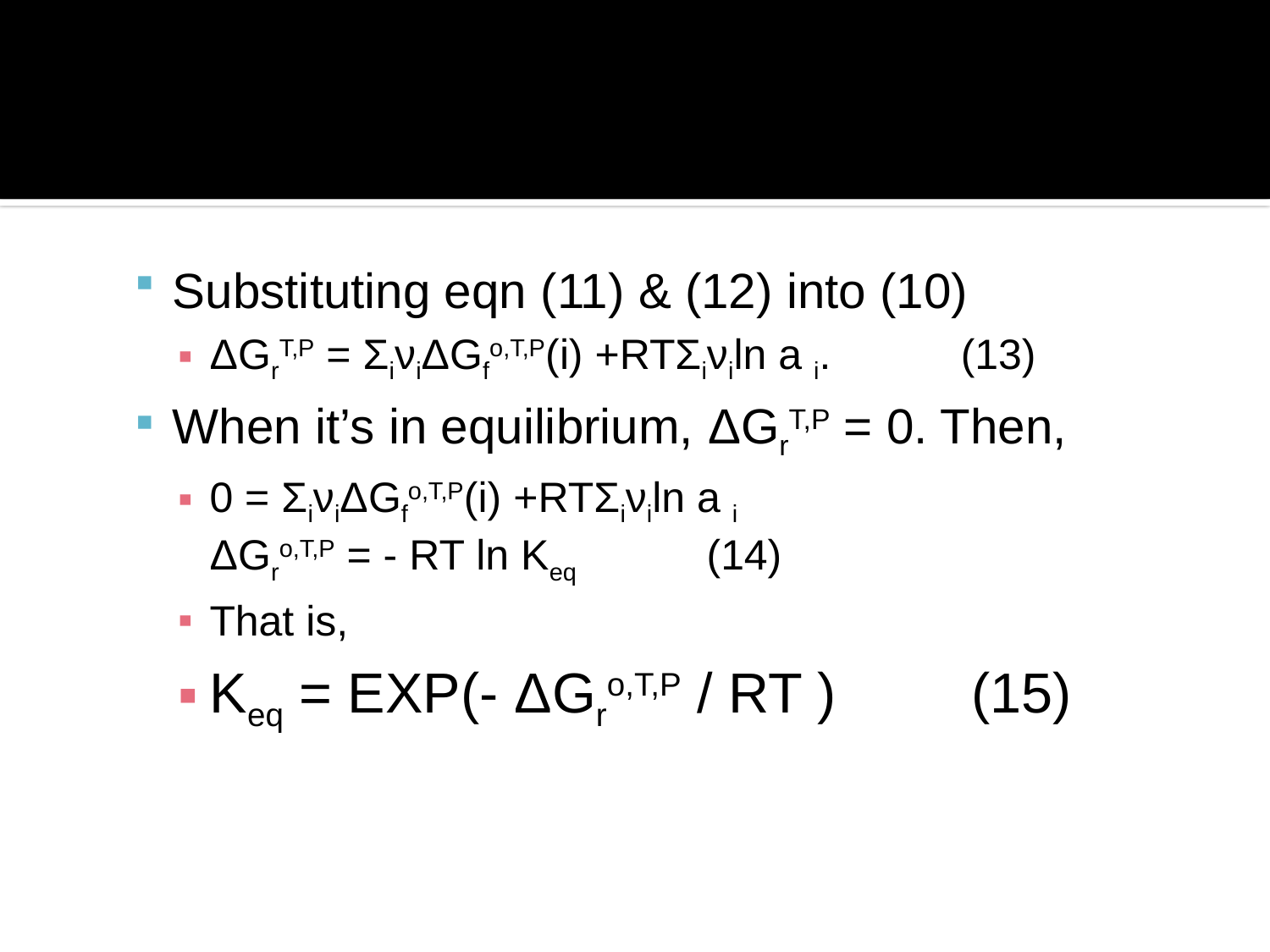

Substituting eqn (11) & (12) into (10)
ΔGrT,P = ΣiνiΔGfo,T,P(i) +RTΣiνiln a i.           (13)
When it’s in equilibrium, ΔGrT,P = 0. Then,
0 = ΣiνiΔGfo,T,P(i) +RTΣiνiln a i
ΔGro,T,P = - RT ln Keq           (14)
That is,
Keq = EXP(- ΔGro,T,P / RT )		(15)